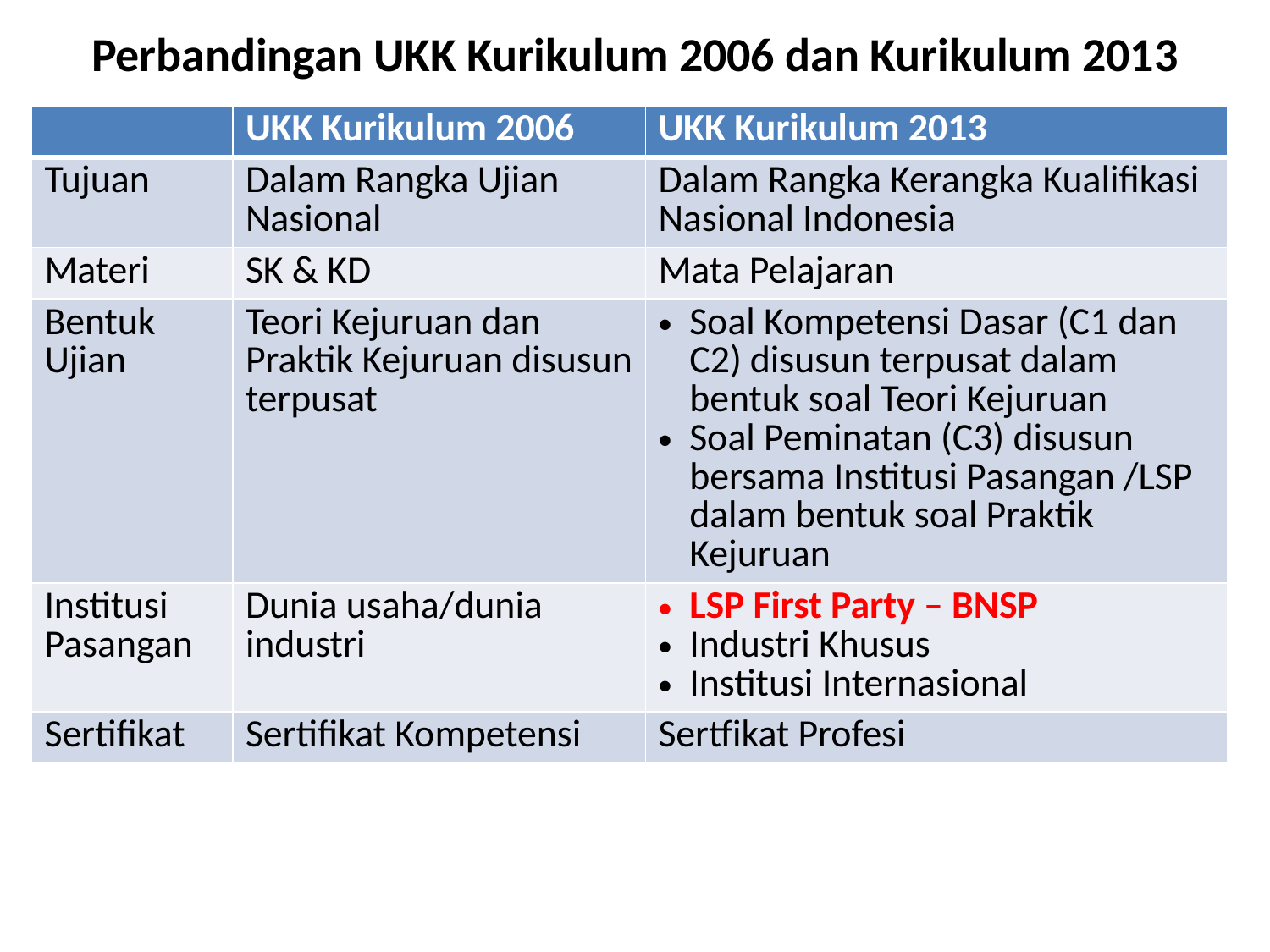

# Perbandingan UKK Kurikulum 2006 dan Kurikulum 2013
|  | UKK Kurikulum 2006 | UKK Kurikulum 2013 |
| --- | --- | --- |
| Tujuan | Dalam Rangka Ujian Nasional | Dalam Rangka Kerangka Kualifikasi Nasional Indonesia |
| Materi | SK & KD | Mata Pelajaran |
| Bentuk Ujian | Teori Kejuruan dan Praktik Kejuruan disusun terpusat | Soal Kompetensi Dasar (C1 dan C2) disusun terpusat dalam bentuk soal Teori Kejuruan Soal Peminatan (C3) disusun bersama Institusi Pasangan /LSP dalam bentuk soal Praktik Kejuruan |
| Institusi Pasangan | Dunia usaha/dunia industri | LSP First Party – BNSP Industri Khusus Institusi Internasional |
| Sertifikat | Sertifikat Kompetensi | Sertfikat Profesi |